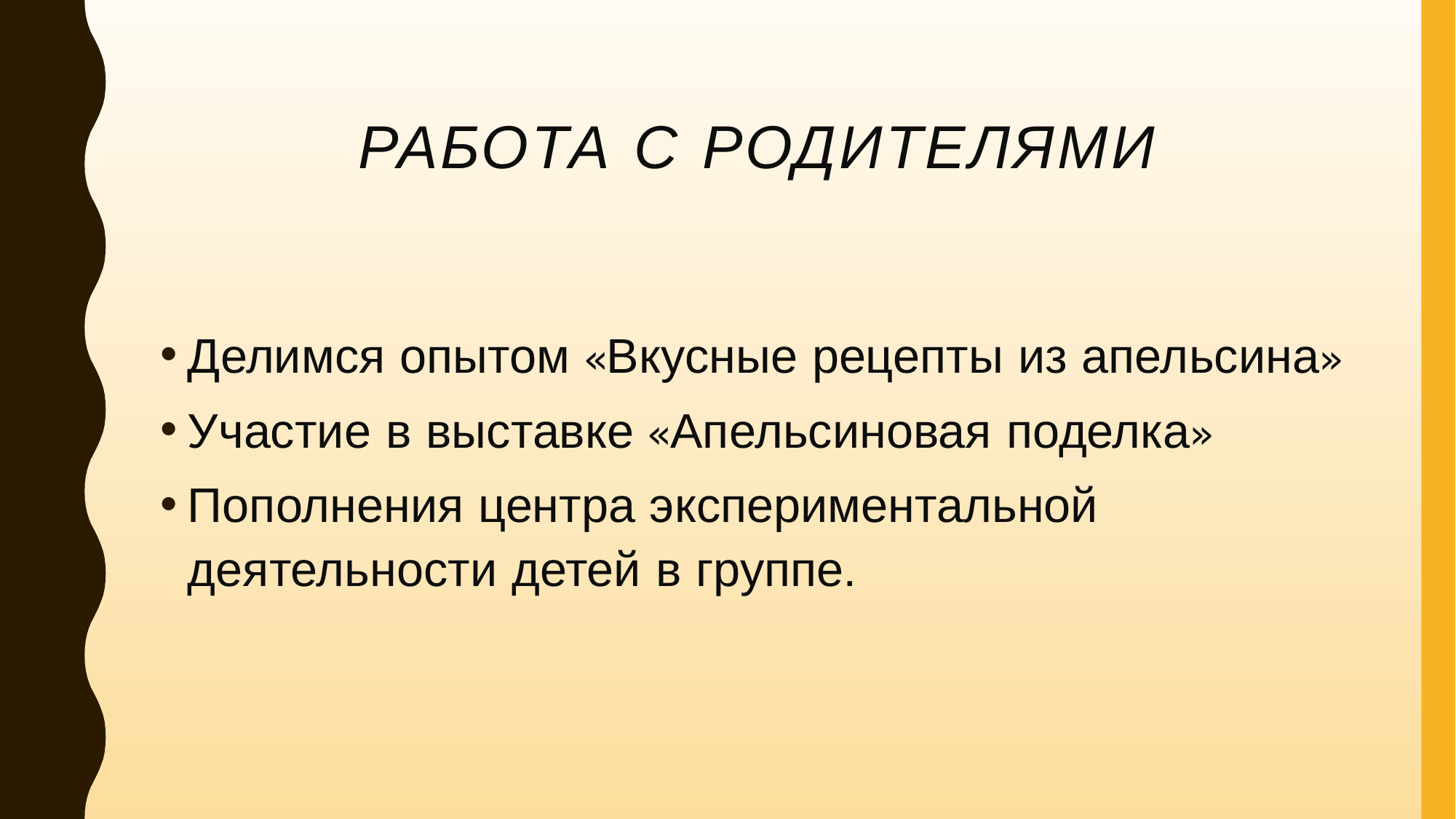

# Работа с родителями
Делимся опытом «Вкусные рецепты из апельсина»
Участие в выставке «Апельсиновая поделка»
Пополнения центра экспериментальной деятельности детей в группе.